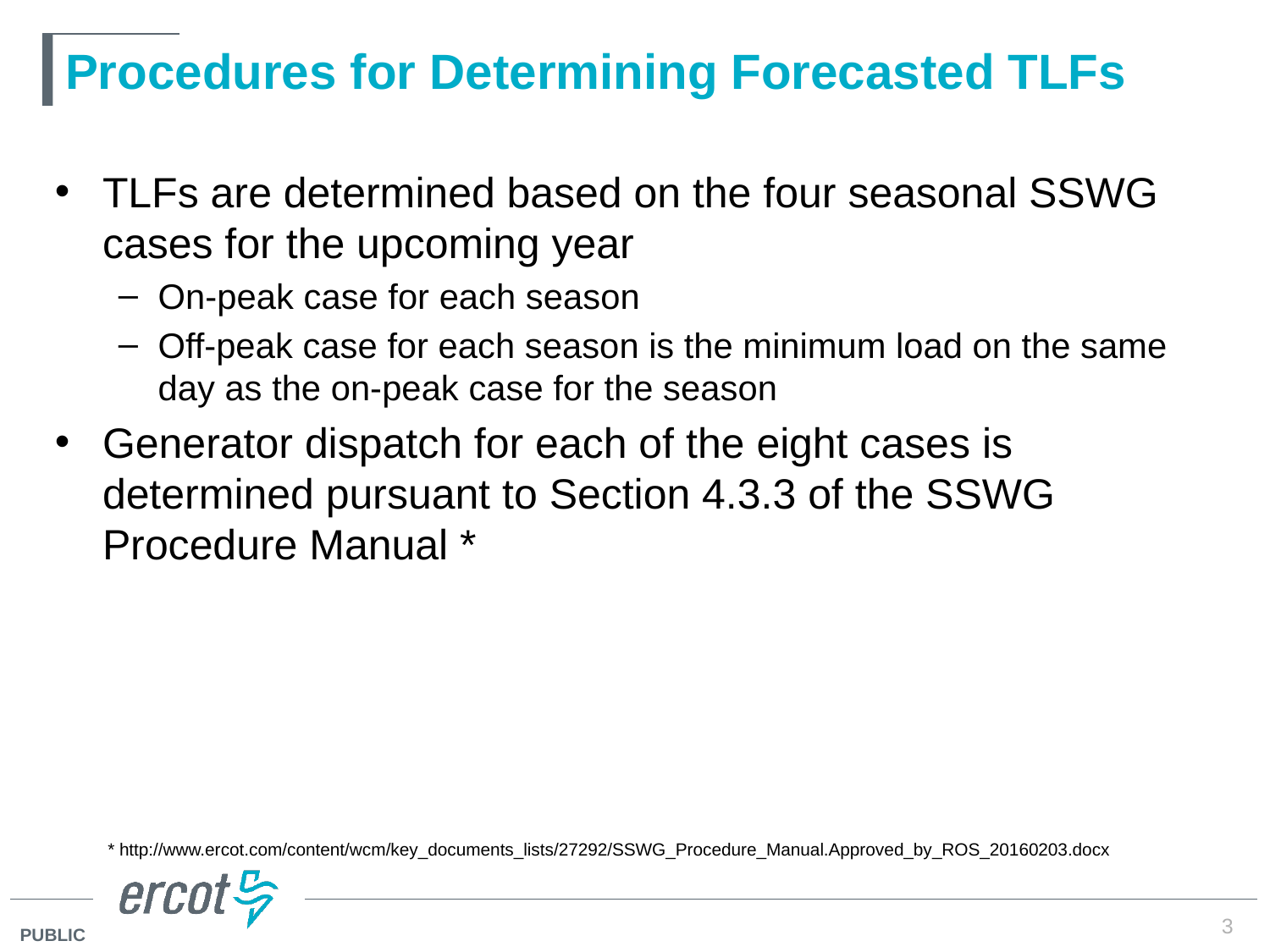

# Procedures for Determining Forecasted TLFs
TLFs are determined based on the four seasonal SSWG cases for the upcoming year
On-peak case for each season
Off-peak case for each season is the minimum load on the same day as the on-peak case for the season
Generator dispatch for each of the eight cases is determined pursuant to Section 4.3.3 of the SSWG Procedure Manual *
* http://www.ercot.com/content/wcm/key_documents_lists/27292/SSWG_Procedure_Manual.Approved_by_ROS_20160203.docx
3